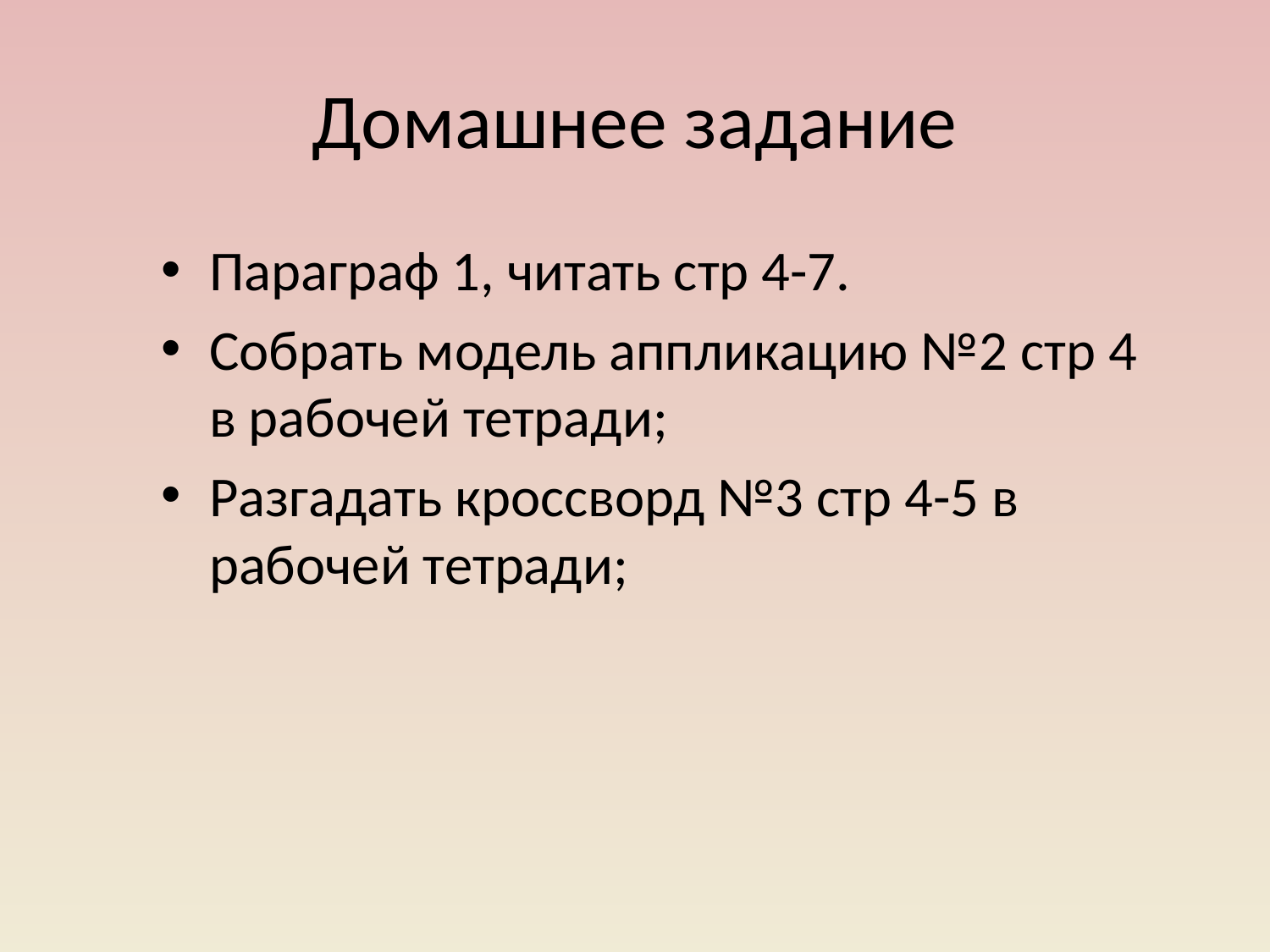

# Домашнее задание
Параграф 1, читать стр 4-7.
Собрать модель аппликацию №2 стр 4 в рабочей тетради;
Разгадать кроссворд №3 стр 4-5 в рабочей тетради;